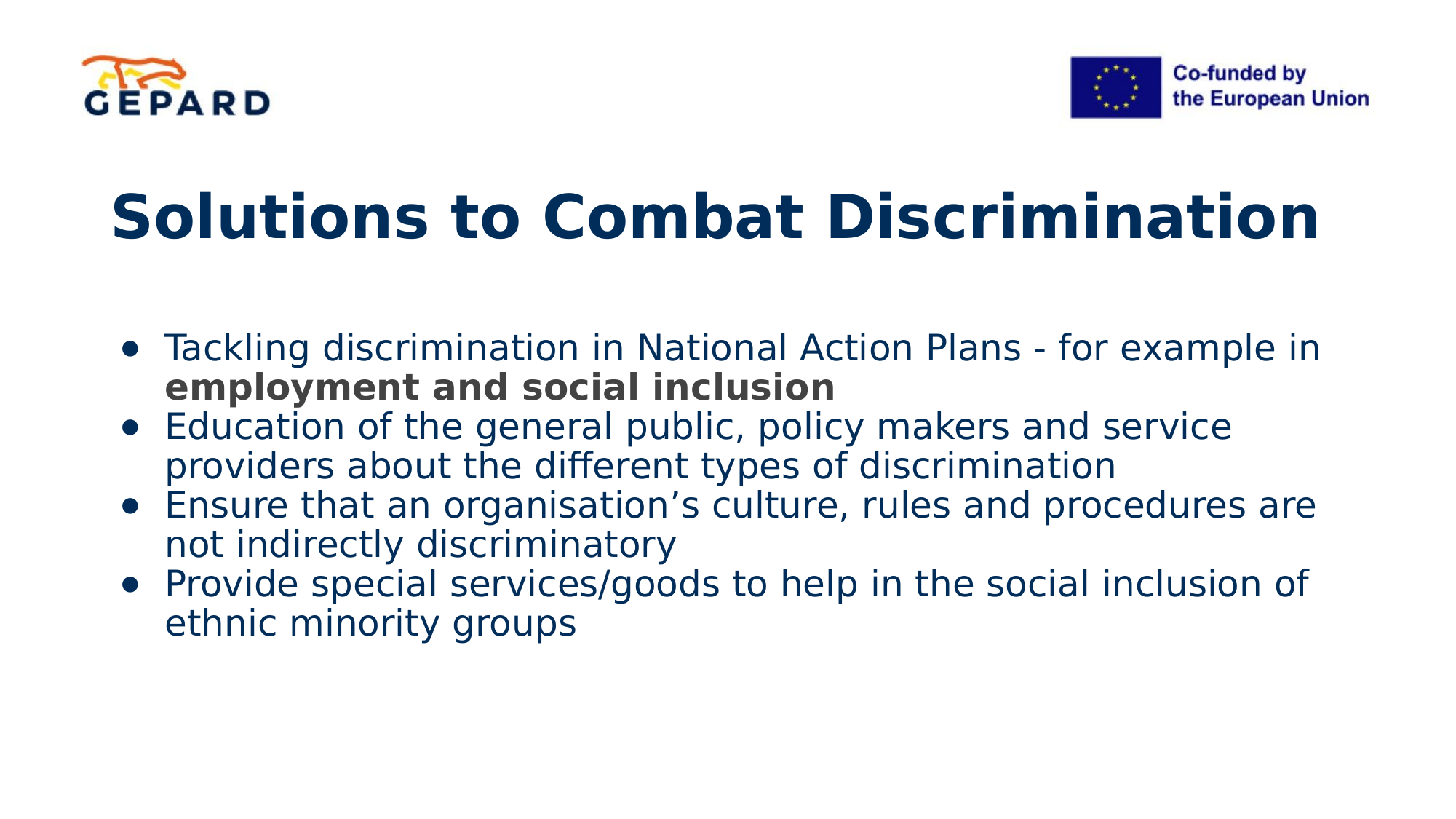

# Solutions to Combat Discrimination
Tackling discrimination in National Action Plans - for example in employment and social inclusion
Education of the general public, policy makers and service providers about the different types of discrimination
Ensure that an organisation’s culture, rules and procedures are not indirectly discriminatory
Provide special services/goods to help in the social inclusion of ethnic minority groups